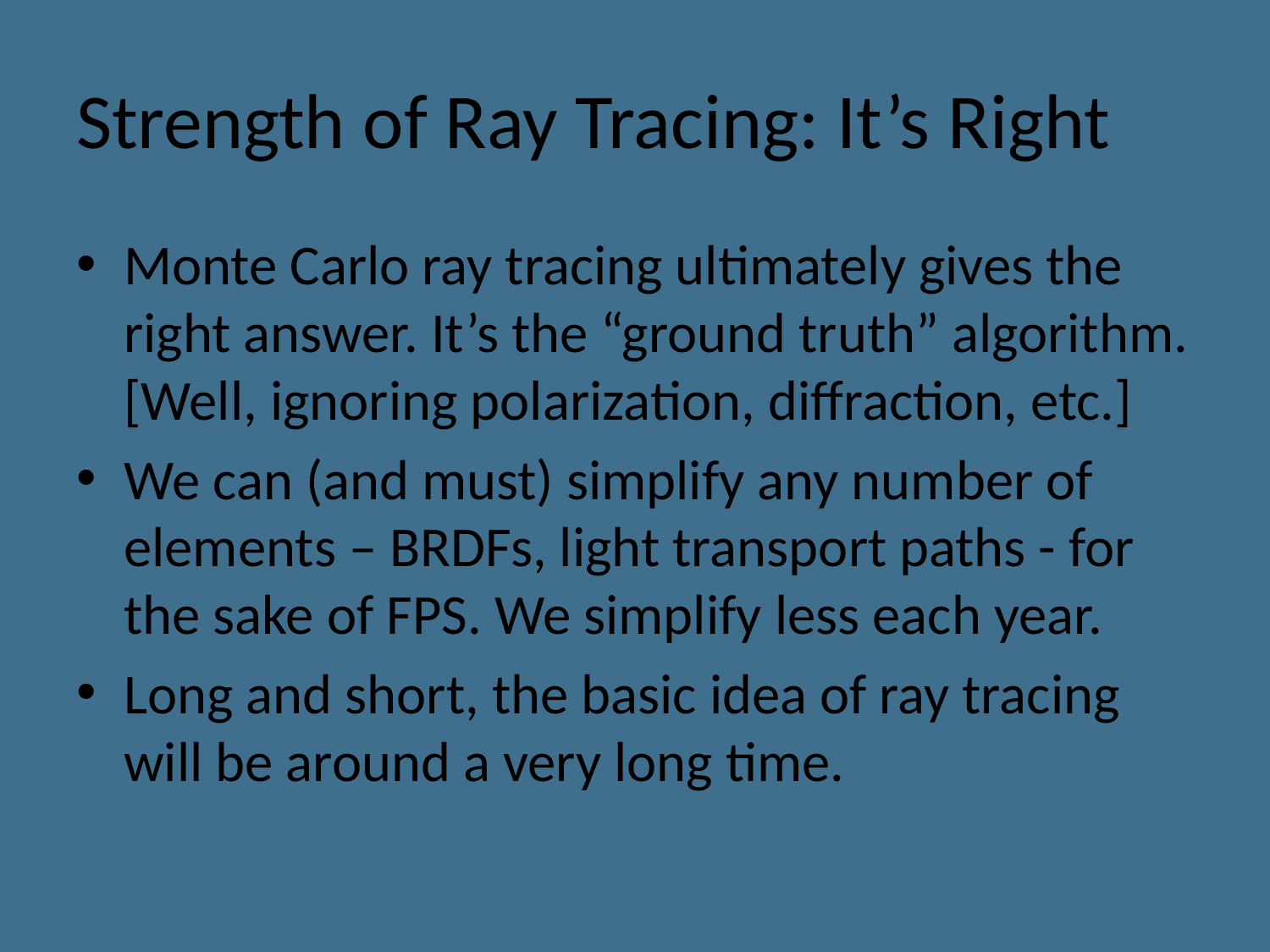

# Strength of Ray Tracing: It’s Right
Monte Carlo ray tracing ultimately gives the right answer. It’s the “ground truth” algorithm. [Well, ignoring polarization, diffraction, etc.]
We can (and must) simplify any number of elements – BRDFs, light transport paths - for the sake of FPS. We simplify less each year.
Long and short, the basic idea of ray tracing will be around a very long time.